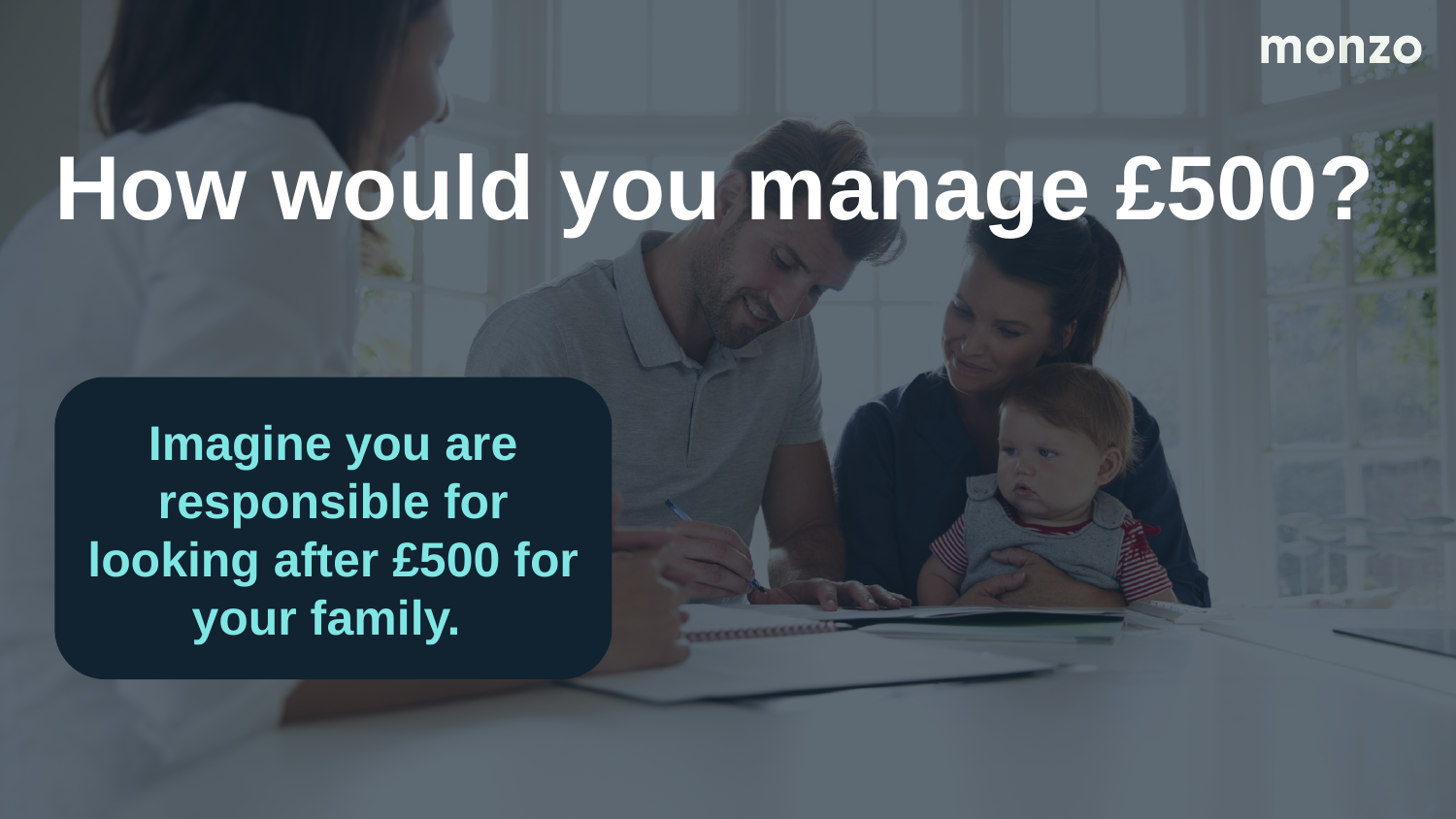

How would you manage £500?
Imagine you are responsible for looking after £500 for your family.